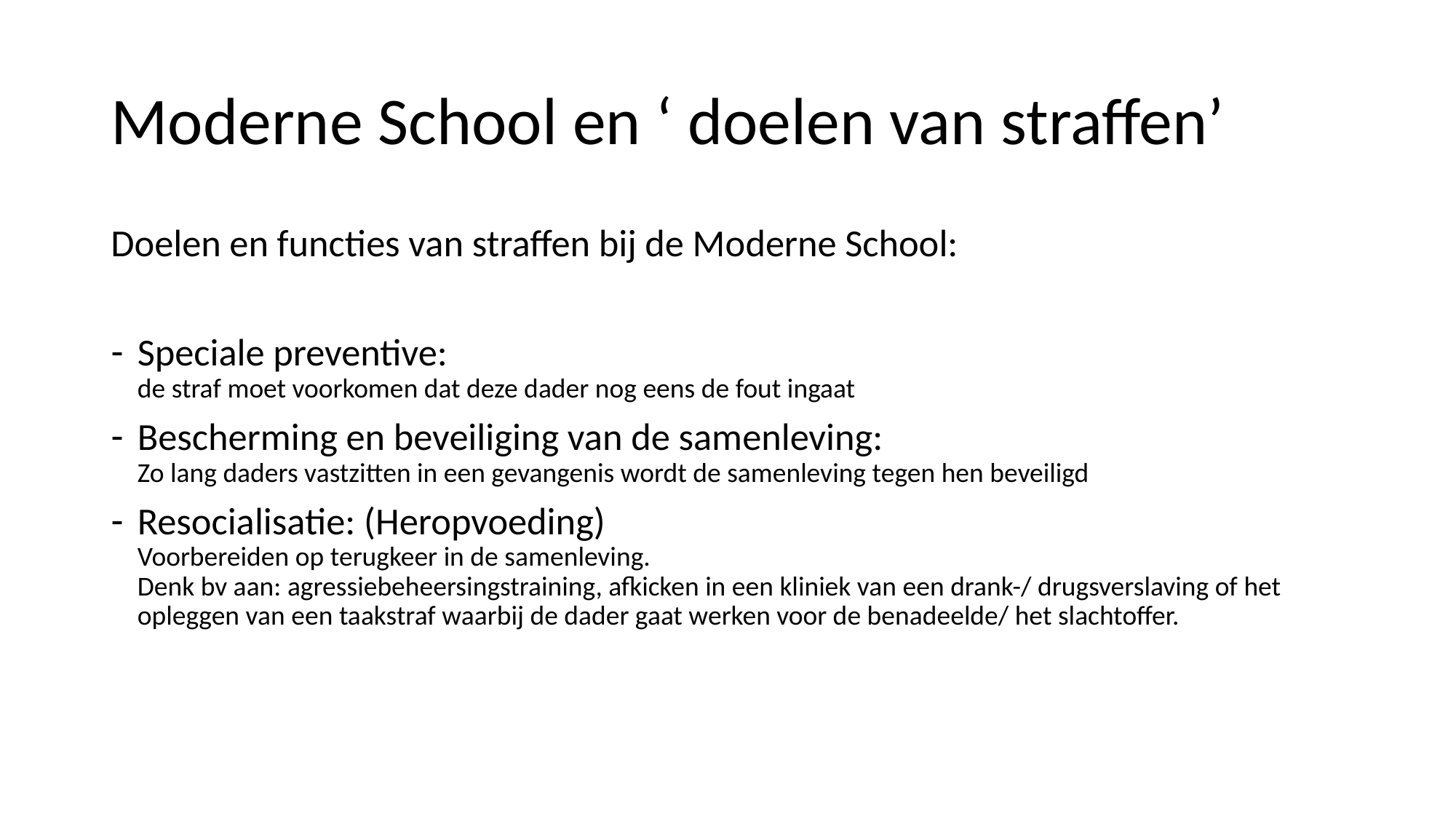

# Moderne School en ‘ doelen van straffen’
Doelen en functies van straffen bij de Moderne School:

Speciale preventive:
de straf moet voorkomen dat deze dader nog eens de fout ingaat
Bescherming en beveiliging van de samenleving:
Zo lang daders vastzitten in een gevangenis wordt de samenleving tegen hen beveiligd
Resocialisatie: (Heropvoeding)
Voorbereiden op terugkeer in de samenleving.
Denk bv aan: agressiebeheersingstraining, afkicken in een kliniek van een drank-/ drugsverslaving of het opleggen van een taakstraf waarbij de dader gaat werken voor de benadeelde/ het slachtoffer.